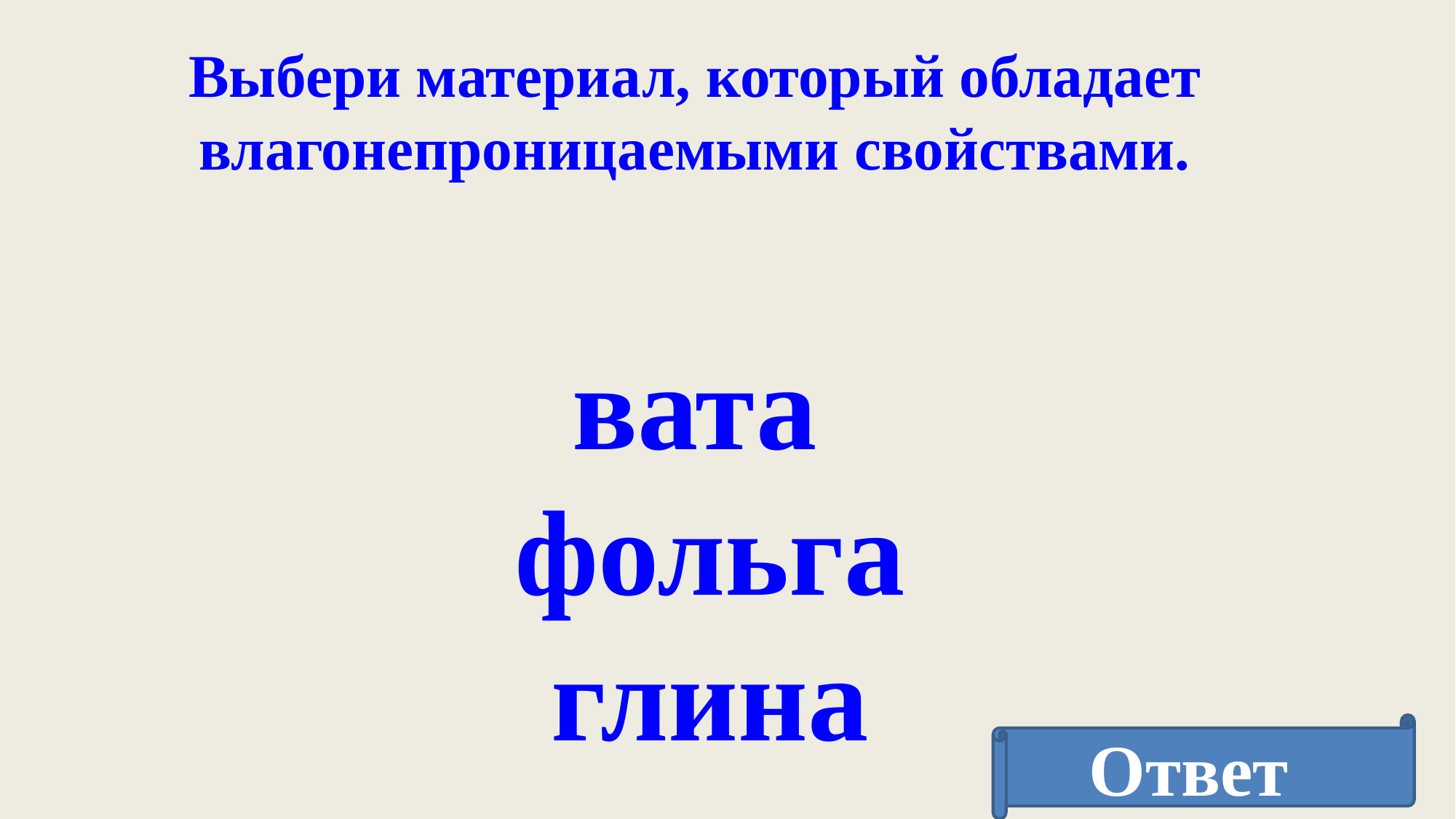

Выбери материал, который обладает влагонепроницаемыми свойствами.

вата
 фольга
 глина
Ответ